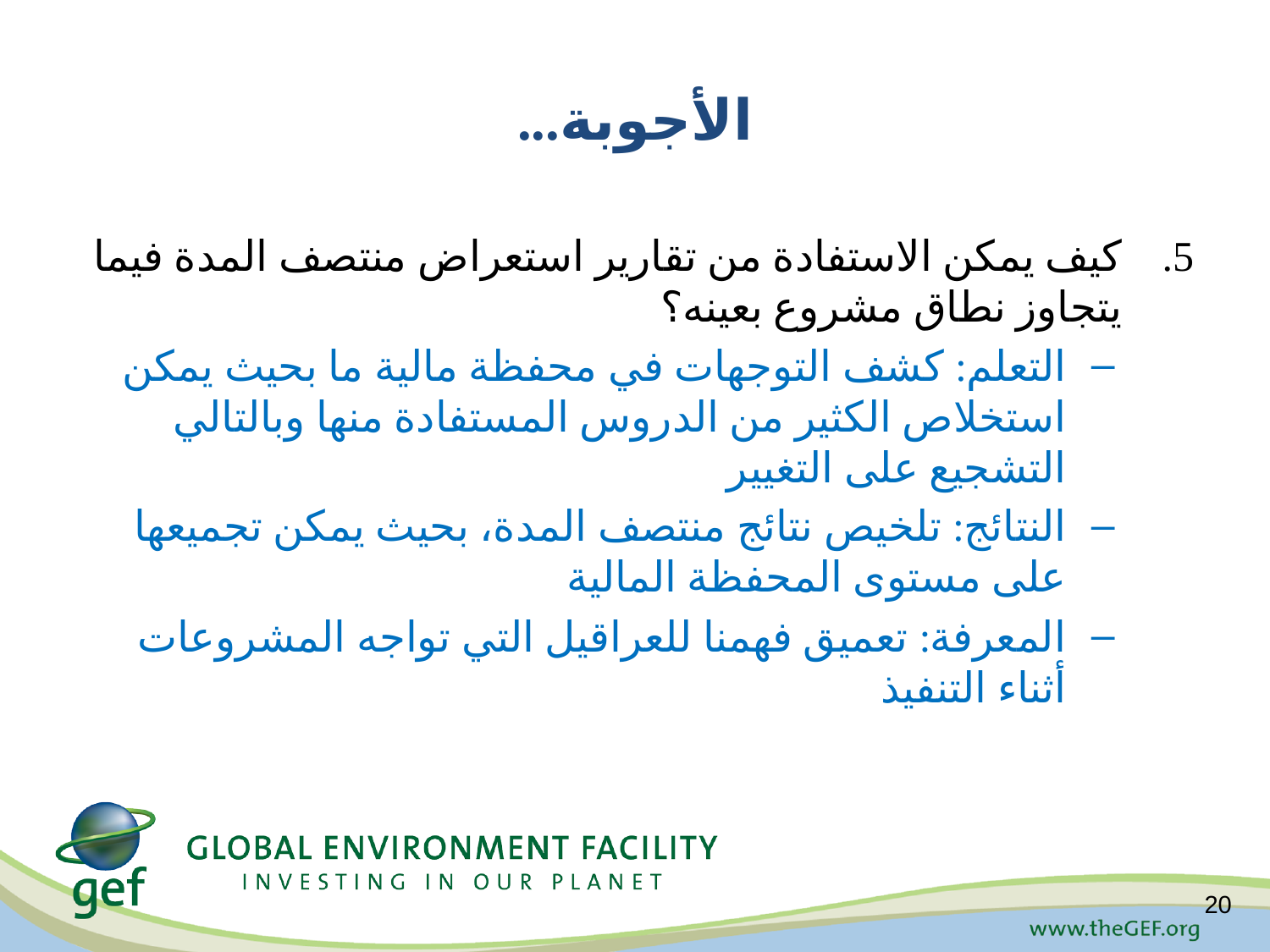

# الأجوبة...
كيف يمكن الاستفادة من تقارير استعراض منتصف المدة فيما يتجاوز نطاق مشروع بعينه؟
التعلم: كشف التوجهات في محفظة مالية ما بحيث يمكن استخلاص الكثير من الدروس المستفادة منها وبالتالي التشجيع على التغيير
النتائج: تلخيص نتائج منتصف المدة، بحيث يمكن تجميعها على مستوى المحفظة المالية
المعرفة: تعميق فهمنا للعراقيل التي تواجه المشروعات أثناء التنفيذ

20